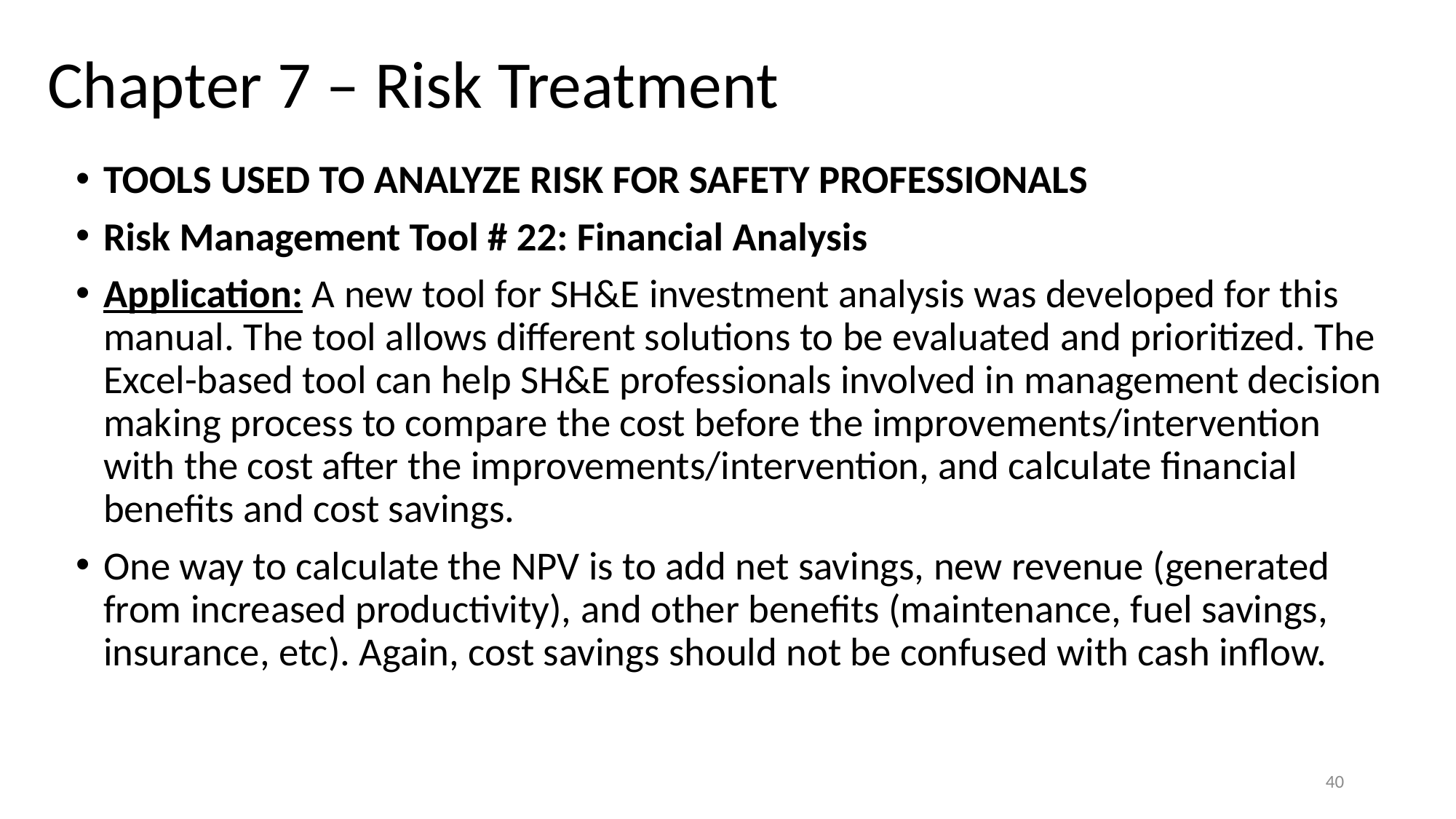

# Chapter 7 – Risk Treatment
TOOLS USED TO ANALYZE RISK FOR SAFETY PROFESSIONALS
Risk Management Tool # 22: Financial Analysis
Application: A new tool for SH&E investment analysis was developed for this manual. The tool allows different solutions to be evaluated and prioritized. The Excel-based tool can help SH&E professionals involved in management decision making process to compare the cost before the improvements/intervention with the cost after the improvements/intervention, and calculate financial benefits and cost savings.
One way to calculate the NPV is to add net savings, new revenue (generated from increased productivity), and other benefits (maintenance, fuel savings, insurance, etc). Again, cost savings should not be confused with cash inflow.
40